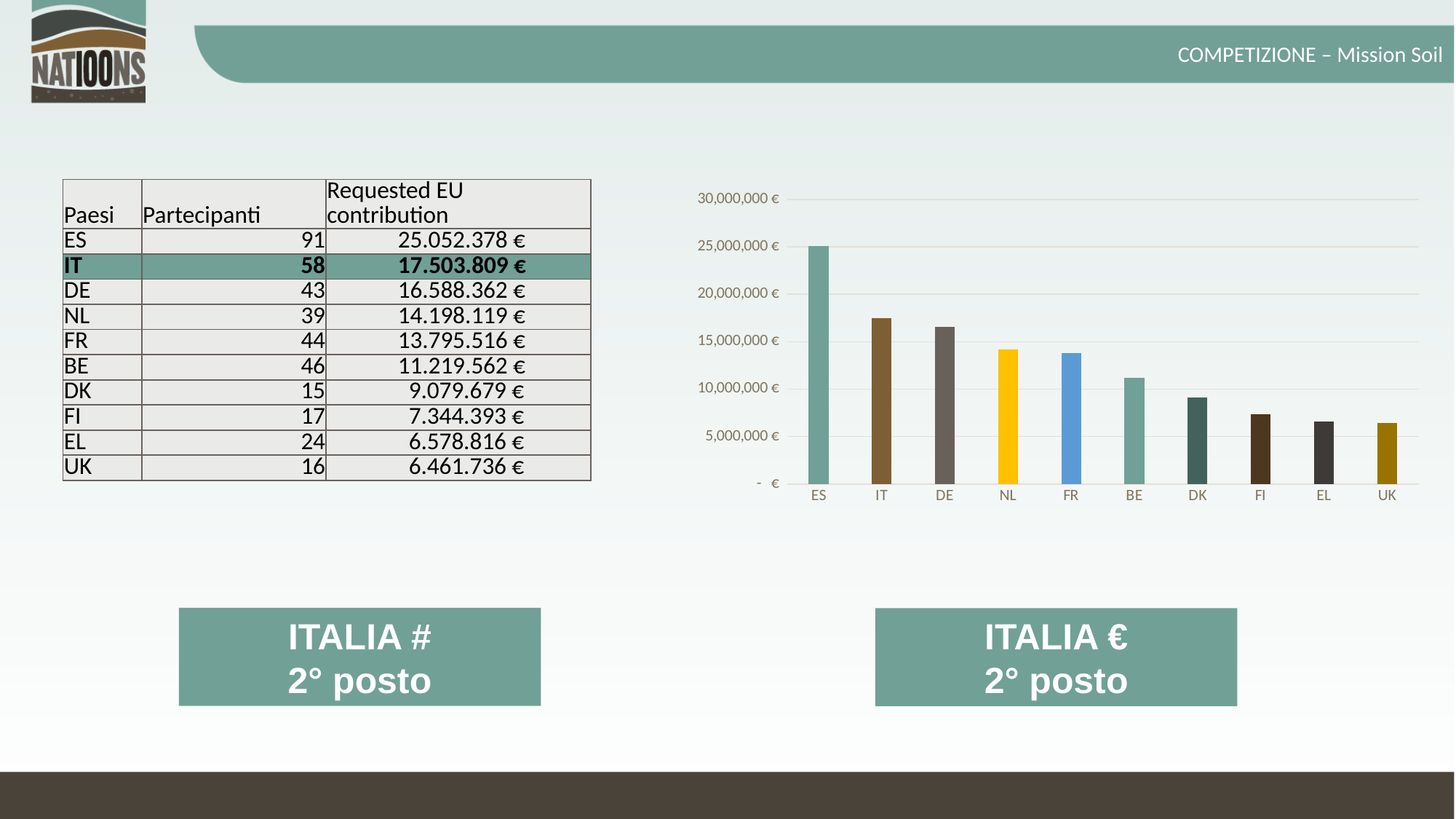

# COMPETIZIONE – Mission Soil
| Paesi | Partecipanti | Requested EU contribution |
| --- | --- | --- |
| ES | 91 | 25.052.378 € |
| IT | 58 | 17.503.809 € |
| DE | 43 | 16.588.362 € |
| NL | 39 | 14.198.119 € |
| FR | 44 | 13.795.516 € |
| BE | 46 | 11.219.562 € |
| DK | 15 | 9.079.679 € |
| FI | 17 | 7.344.393 € |
| EL | 24 | 6.578.816 € |
| UK | 16 | 6.461.736 € |

### Chart

| Category |  |
|---|---|
|  ES  | 25052378.13 |
|  IT  | 17503809.0 |
|  DE  | 16588362.25 |
|  NL  | 14198118.75 |
|  FR  | 13795515.5 |
|  BE  | 11219562.25 |
|  DK  | 9079678.75 |
|  FI  | 7344393.0 |
|  EL  | 6578815.5 |
|  UK  | 6461735.75 |
ITALIA #
2° posto
ITALIA €
2° posto